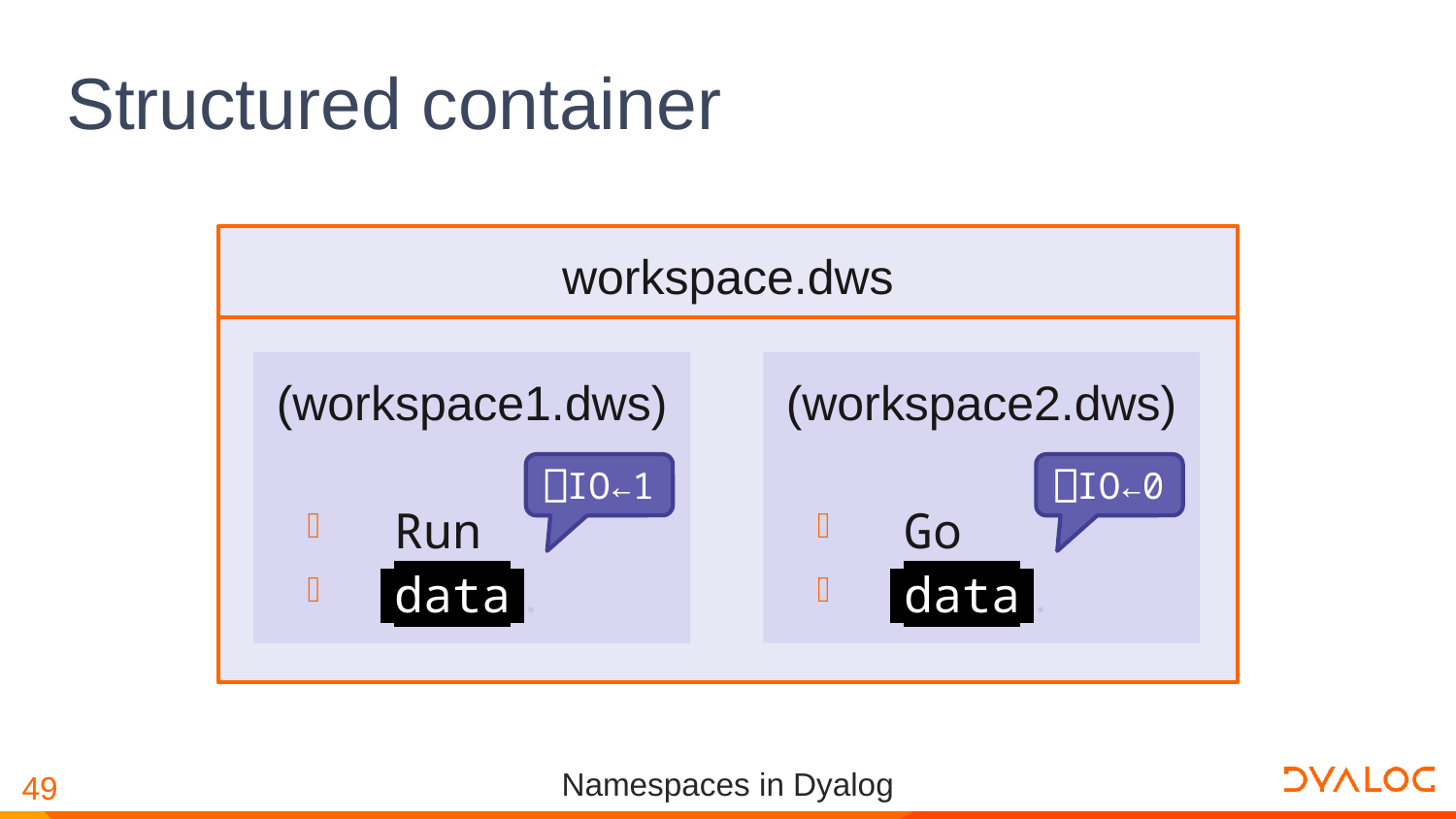

# Structured container
workspace.dws
(workspace1.dws)

 Run
 data .
(workspace2.dws)

 Go
 data .
⎕IO←0
⎕IO←1